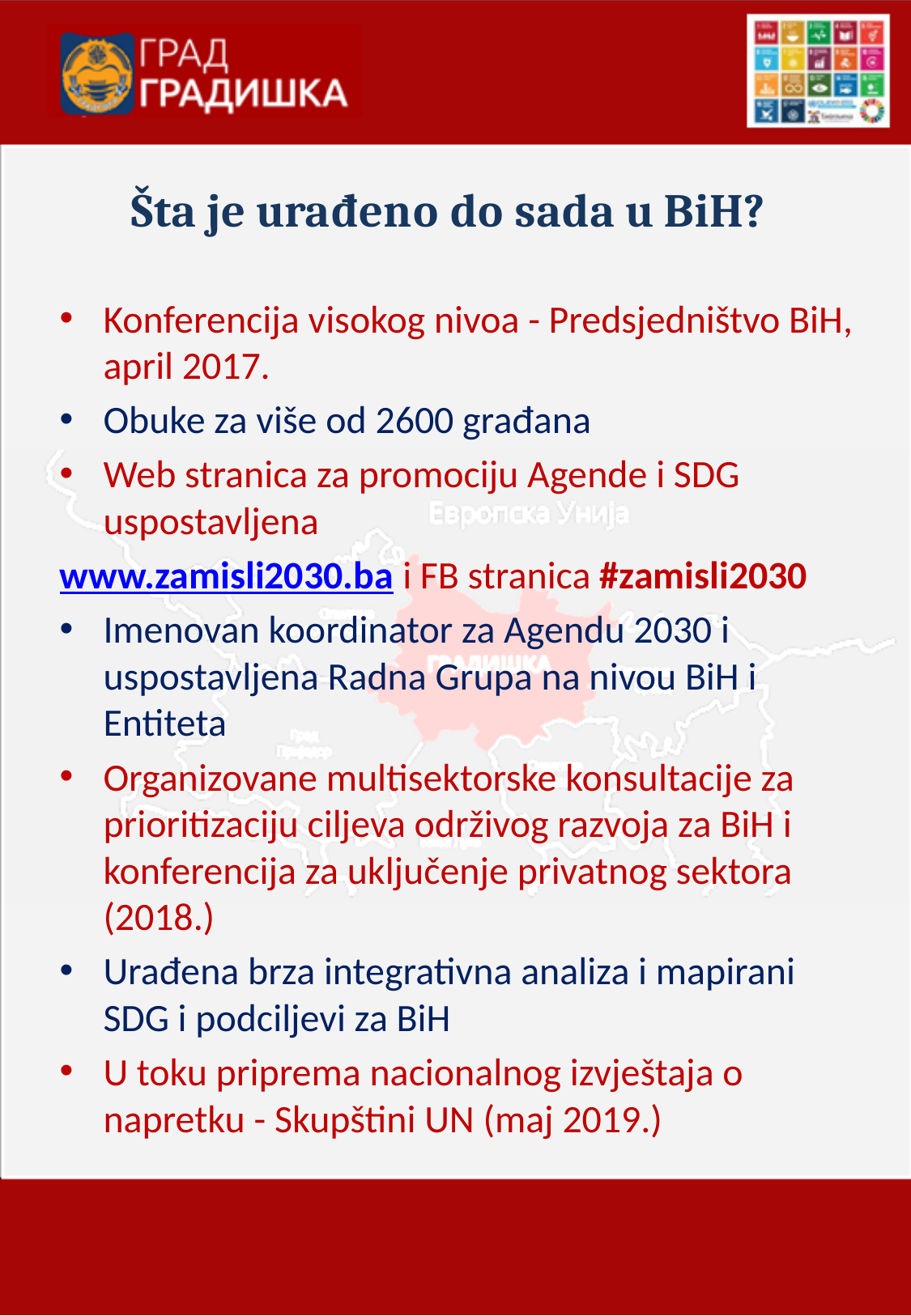

Šta je urađeno do sada u BiH?
Konferencija visokog nivoa - Predsjedništvo BiH, april 2017.
Obuke za više od 2600 građana
Web stranica za promociju Agende i SDG uspostavljena
www.zamisli2030.ba i FB stranica #zamisli2030
Imenovan koordinator za Agendu 2030 i uspostavljena Radna Grupa na nivou BiH i Entiteta
Organizovane multisektorske konsultacije za prioritizaciju ciljeva održivog razvoja za BiH i konferencija za uključenje privatnog sektora (2018.)
Urađena brza integrativna analiza i mapirani SDG i podciljevi za BiH
U toku priprema nacionalnog izvještaja o napretku - Skupštini UN (maj 2019.)